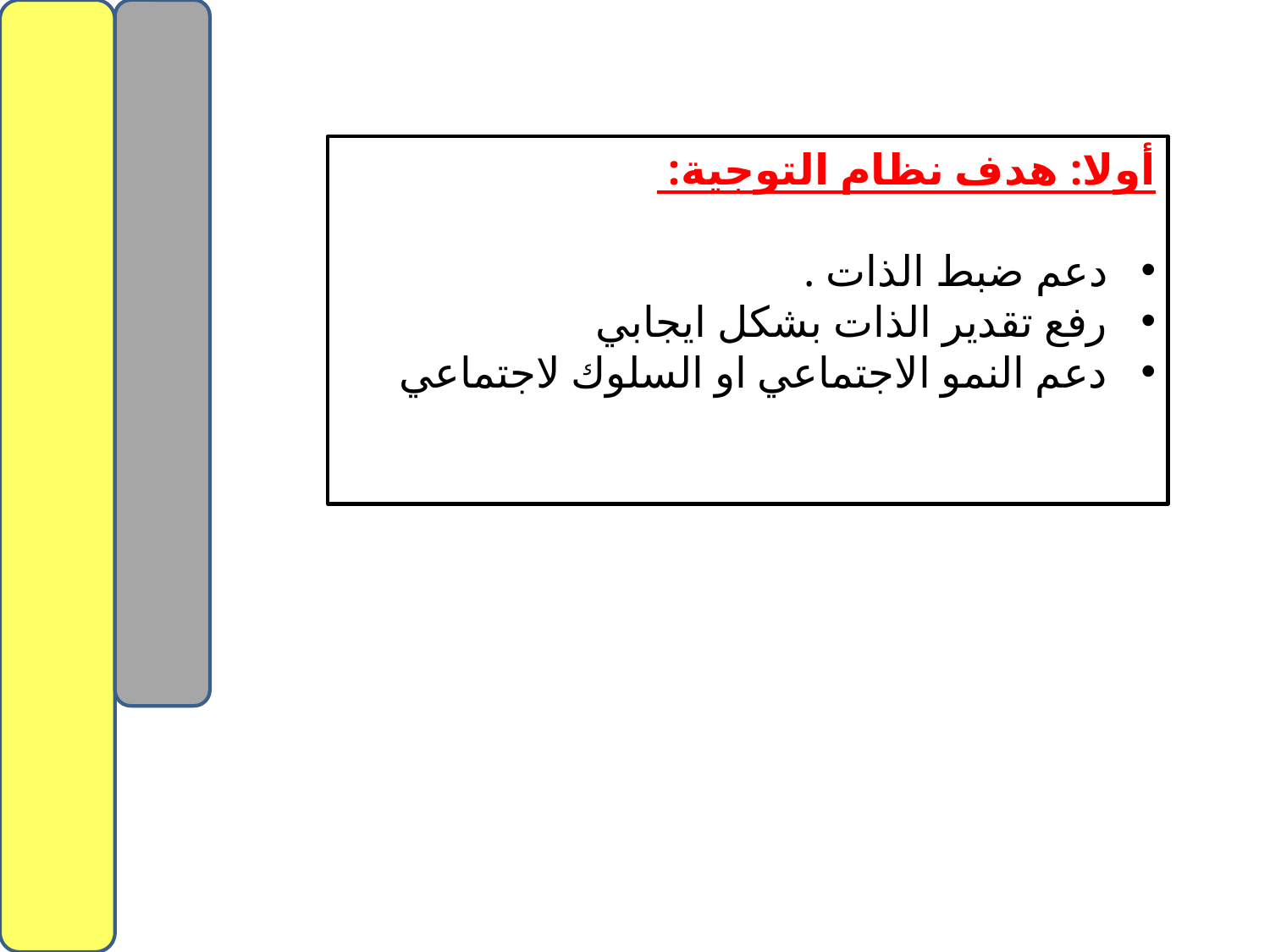

أولا: هدف نظام التوجية:

دعم ضبط الذات .
رفع تقدير الذات بشكل ايجابي
دعم النمو الاجتماعي او السلوك لاجتماعي